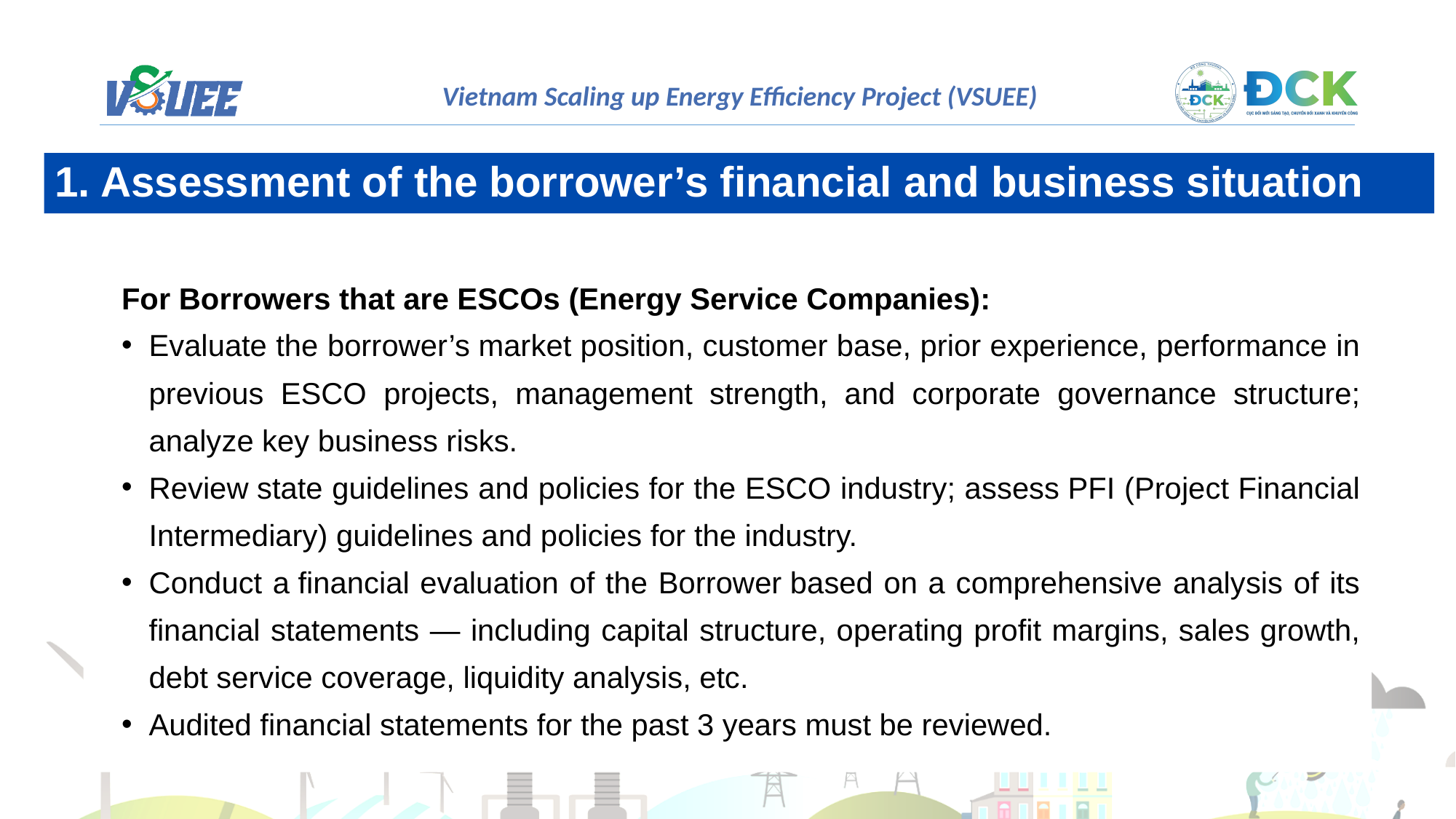

1. Assessment of the borrower’s financial and business situation
For Borrowers that are ESCOs (Energy Service Companies):
Evaluate the borrower’s market position, customer base, prior experience, performance in previous ESCO projects, management strength, and corporate governance structure; analyze key business risks.
Review state guidelines and policies for the ESCO industry; assess PFI (Project Financial Intermediary) guidelines and policies for the industry.
Conduct a financial evaluation of the Borrower based on a comprehensive analysis of its financial statements — including capital structure, operating profit margins, sales growth, debt service coverage, liquidity analysis, etc.
Audited financial statements for the past 3 years must be reviewed.